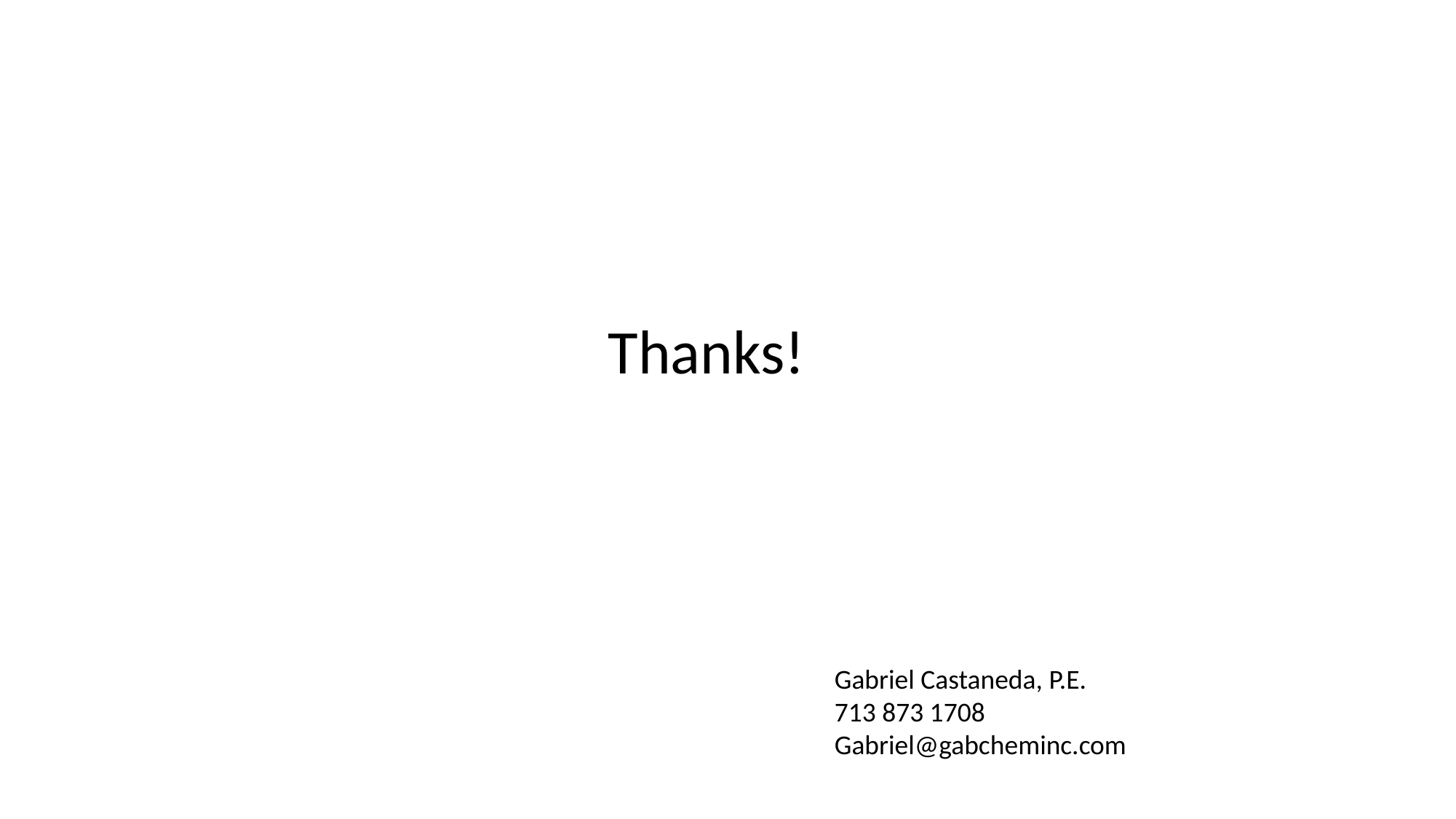

# Thanks!
Gabriel Castaneda, P.E.
713 873 1708
Gabriel@gabcheminc.com